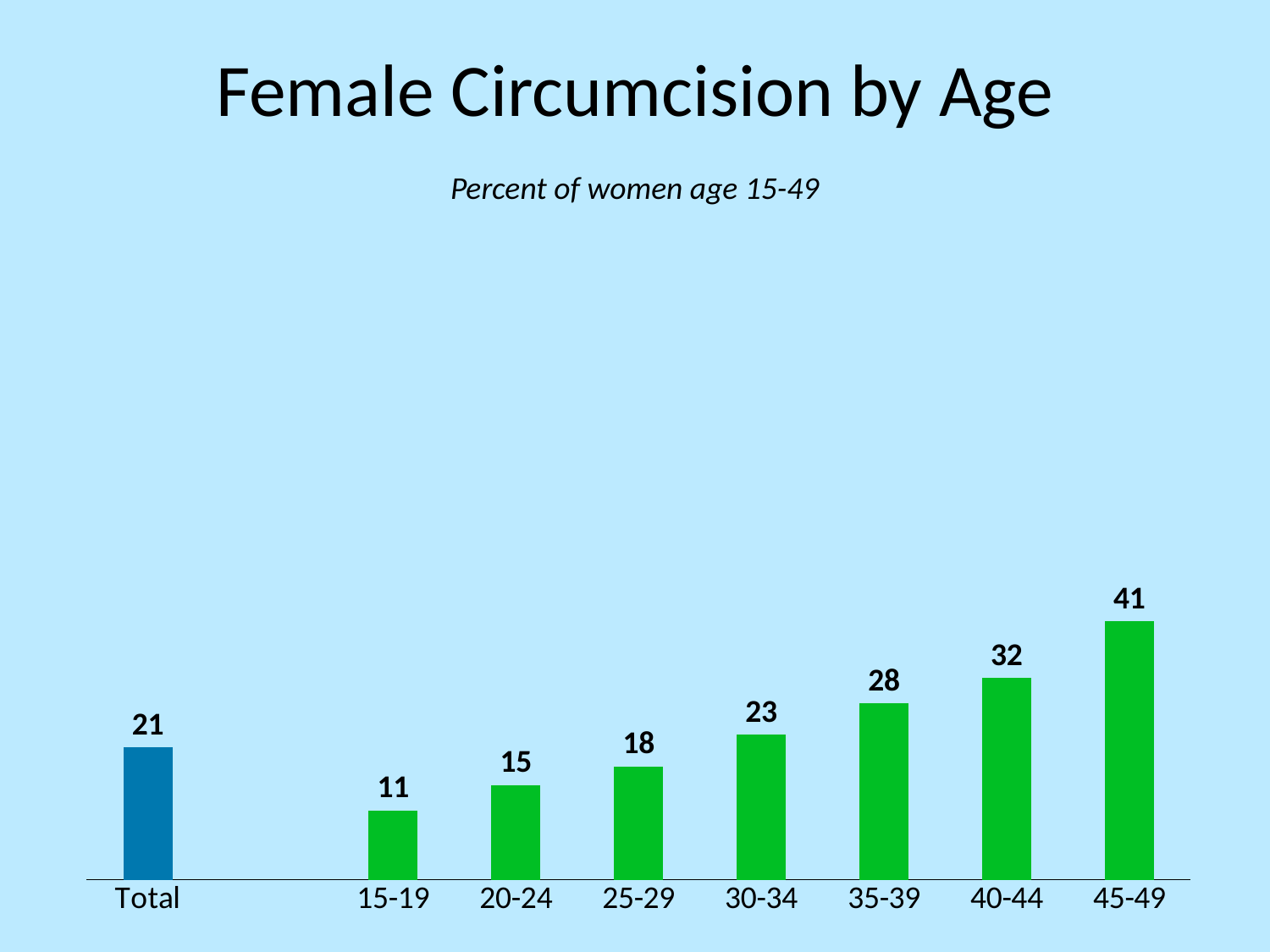

# Female Circumcision by Age
Percent of women age 15-49

### Chart

| Category | Women |
|---|---|
| Total | 21.0 |
|  | None |
| 15-19 | 11.0 |
| 20-24 | 15.0 |
| 25-29 | 18.0 |
| 30-34 | 23.0 |
| 35-39 | 28.0 |
| 40-44 | 32.0 |
| 45-49 | 41.0 |